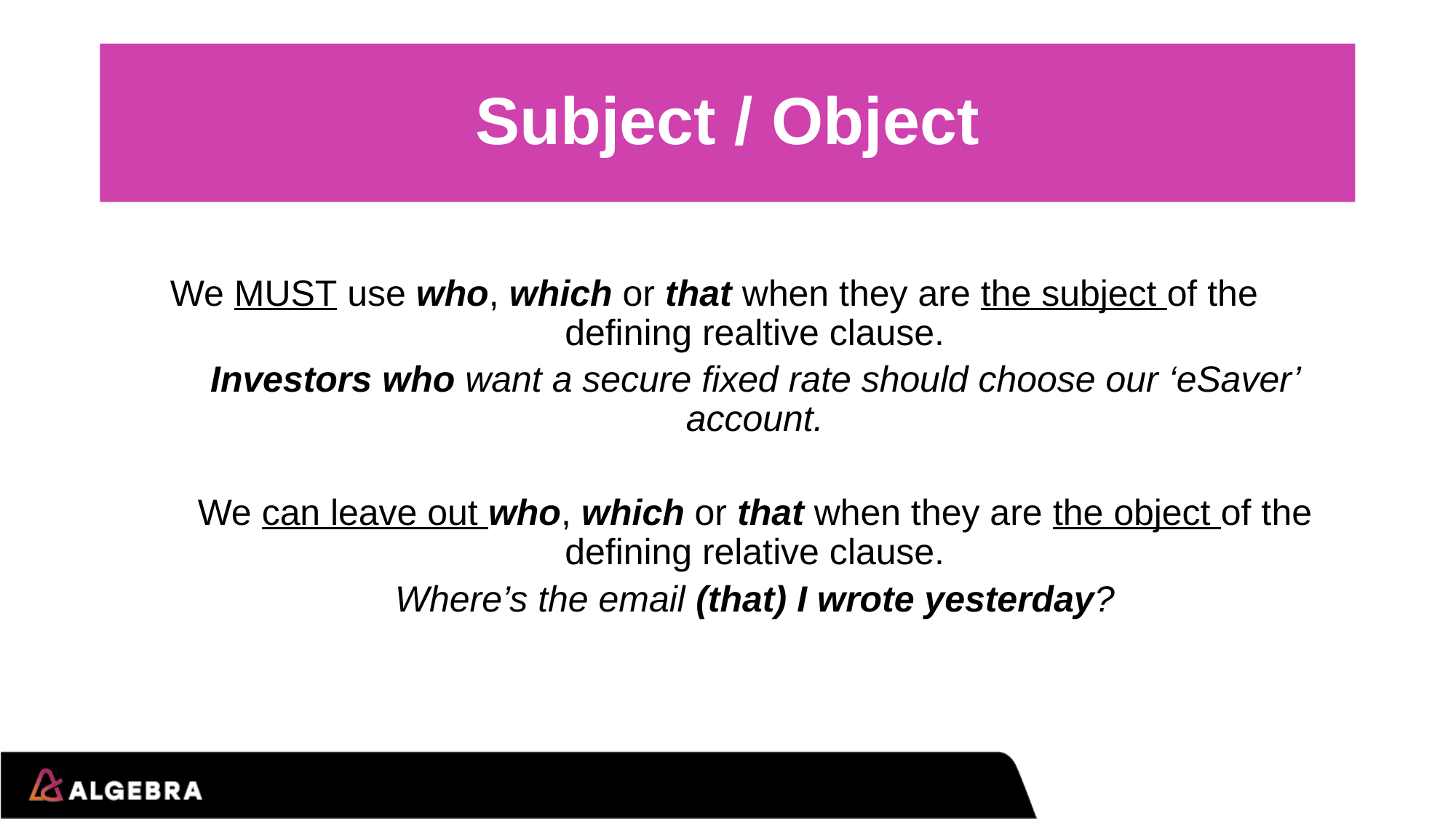

# Subject / Object

We MUST use who, which or that when they are the subject of the          defining realtive clause.
Investors who want a secure fixed rate should choose our ‘eSaver’ account.

We can leave out who, which or that when they are the object of the defining relative clause.
Where’s the email (that) I wrote yesterday?